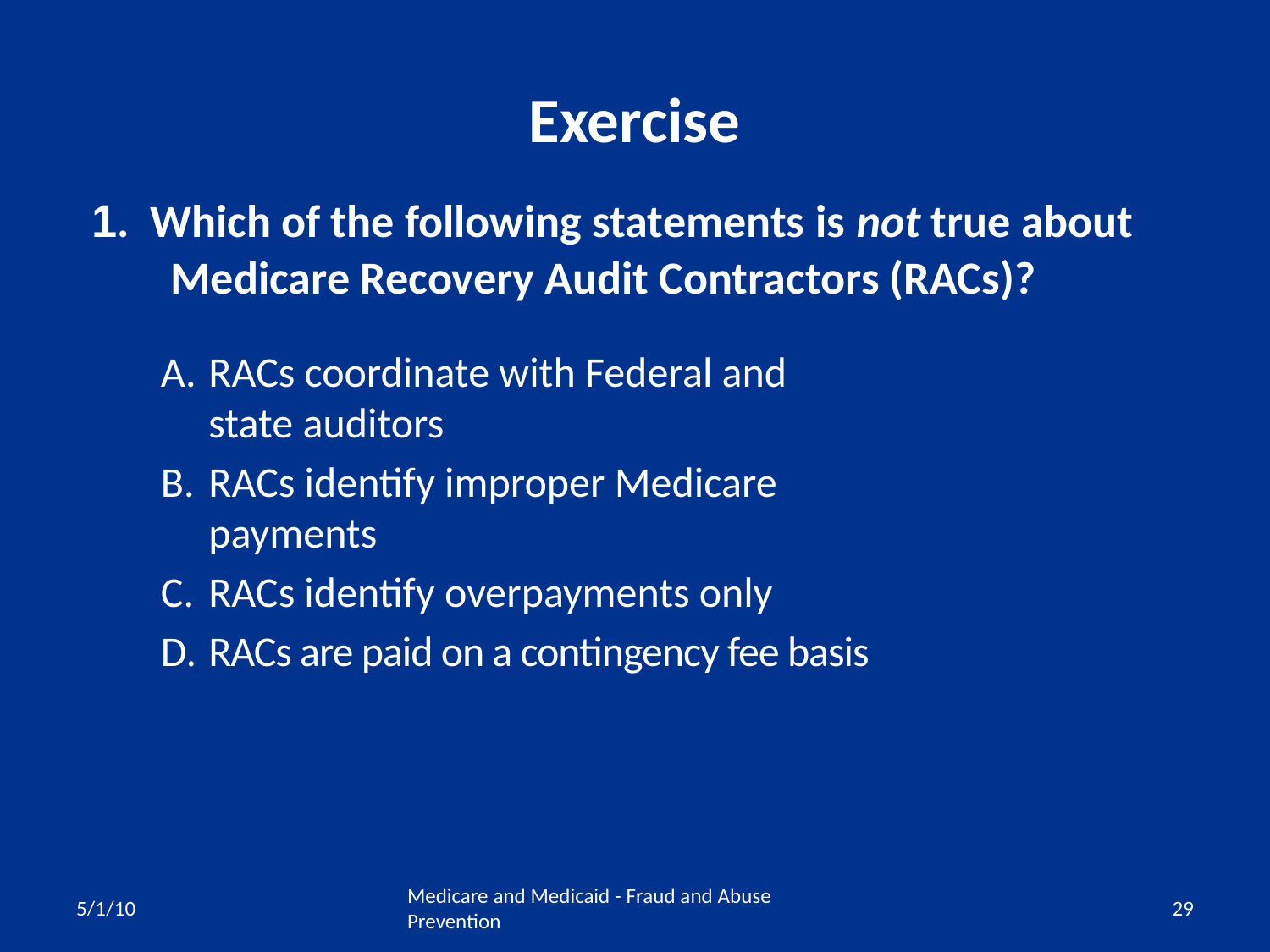

# Exercise
 1.  Which of the following statements is not true about Medicare Recovery Audit Contractors (RACs)?
RACs coordinate with Federal and state auditors
RACs identify improper Medicare payments
RACs identify overpayments only
RACs are paid on a contingency fee basis
5/1/10
Medicare and Medicaid - Fraud and Abuse Prevention
29